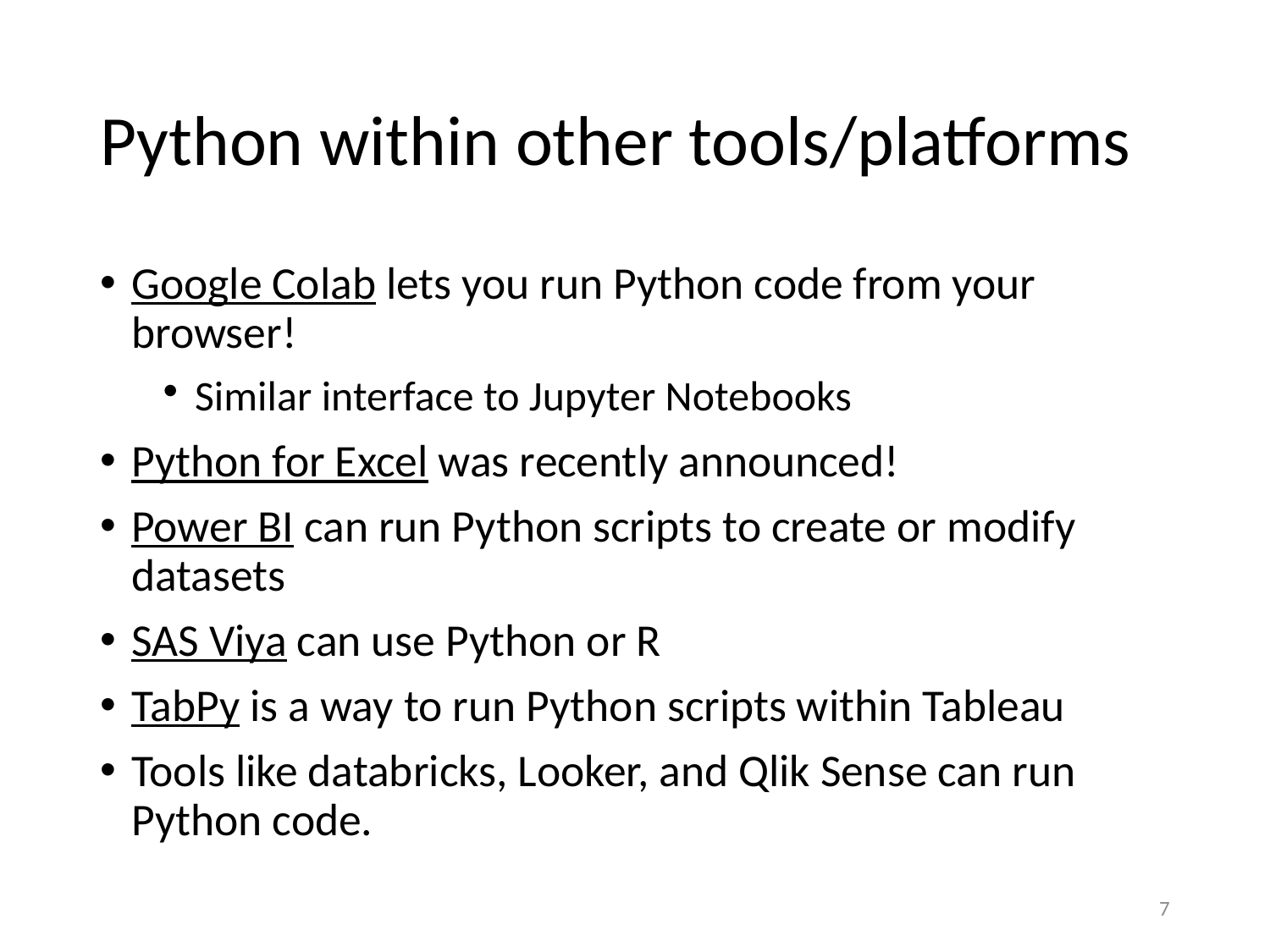

# Python within other tools/platforms
Google Colab lets you run Python code from your browser!
Similar interface to Jupyter Notebooks
Python for Excel was recently announced!
Power BI can run Python scripts to create or modify datasets
SAS Viya can use Python or R
TabPy is a way to run Python scripts within Tableau
Tools like databricks, Looker, and Qlik Sense can run Python code.

7